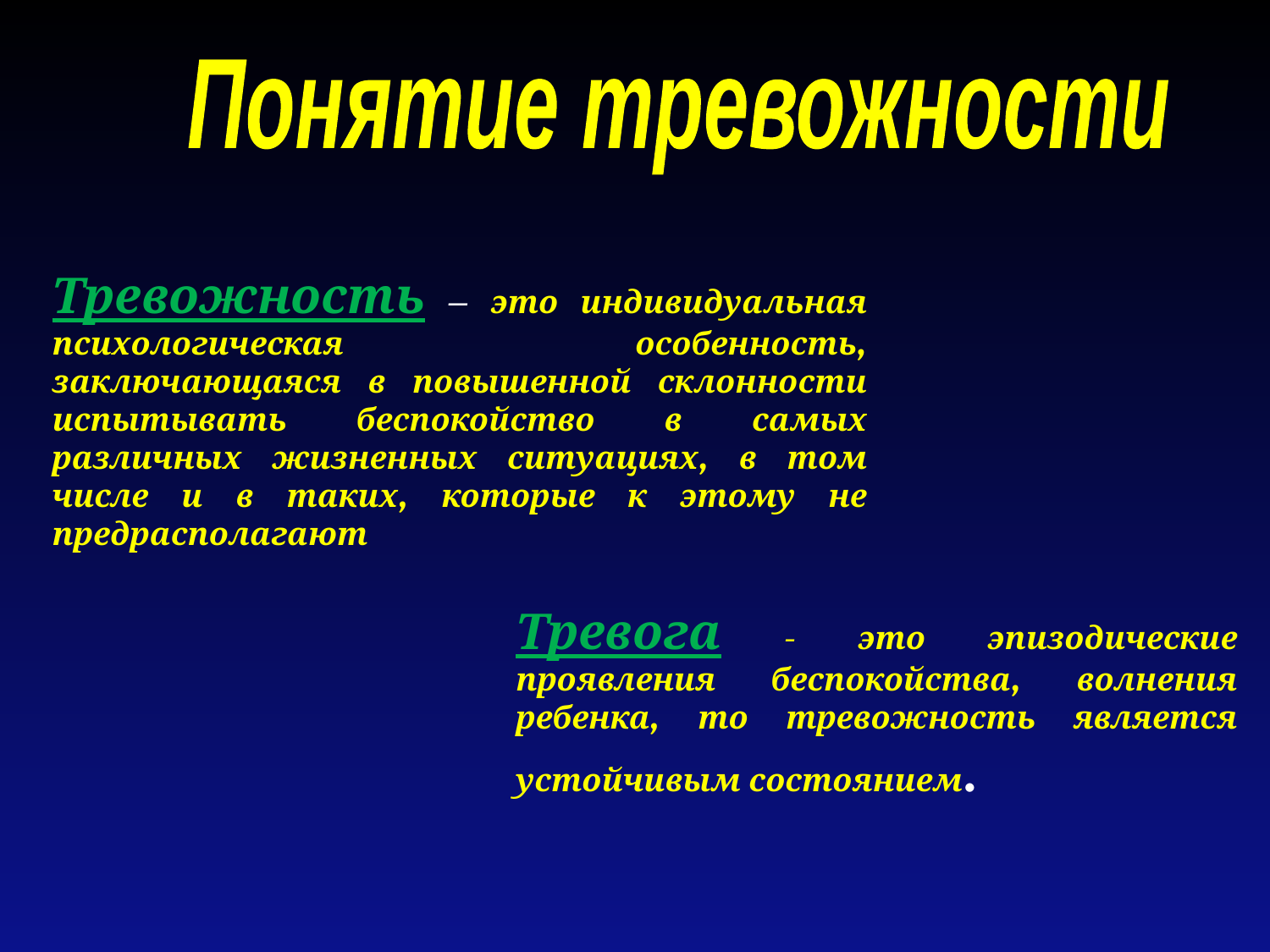

Понятие тревожности
Тревожность – это индивидуальная психологическая особенность, заключающаяся в повышенной склонности испытывать беспокойство в самых различных жизненных ситуациях, в том числе и в таких, которые к этому не предрасполагают
Тревога - это эпизодические проявления беспокойства, волнения ребенка, то тревожность является устойчивым состоянием.